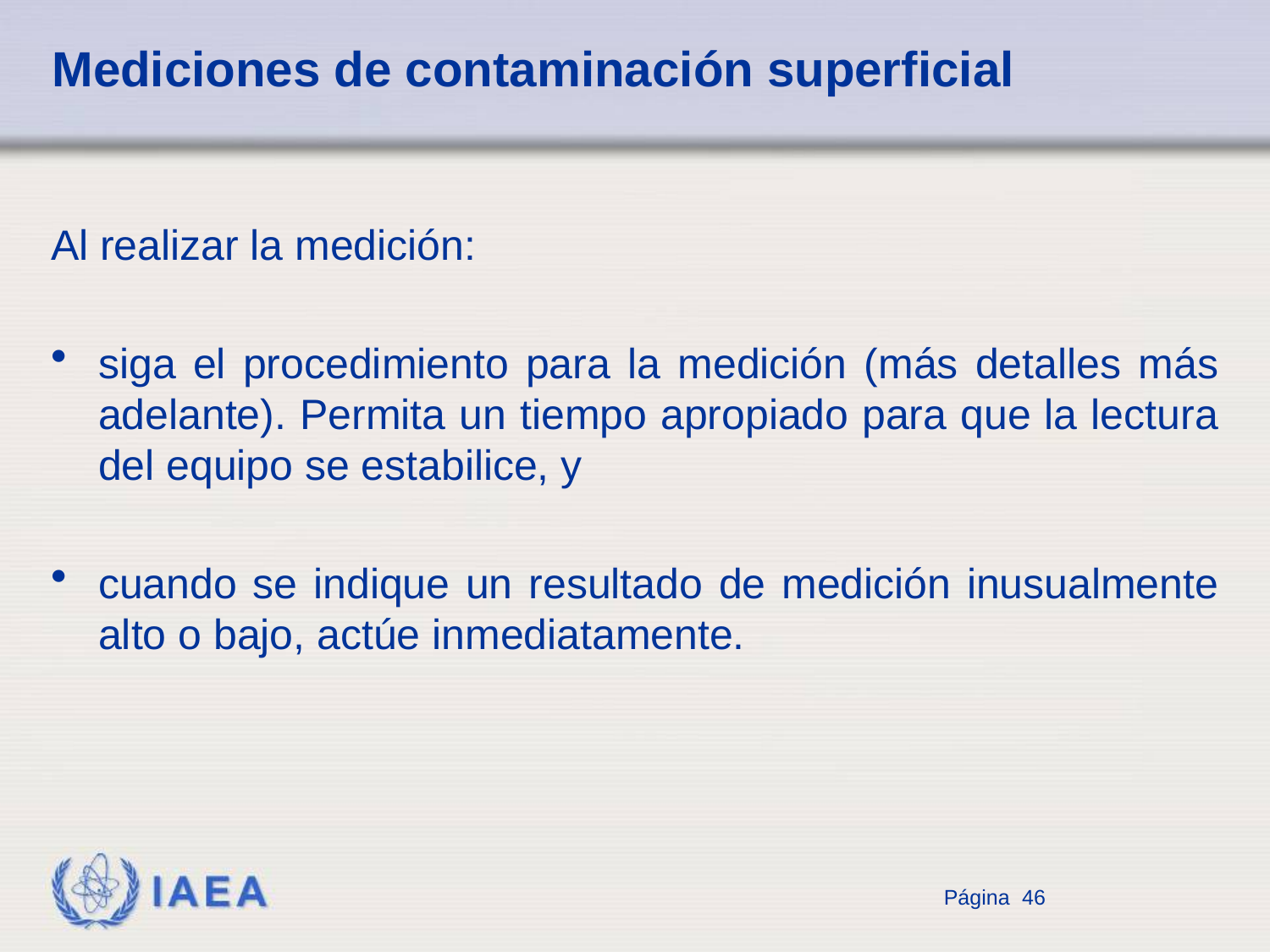

# Mediciones de contaminación superficial
Al realizar la medición:

siga el procedimiento para la medición (más detalles más adelante). Permita un tiempo apropiado para que la lectura del equipo se estabilice, y

cuando se indique un resultado de medición inusualmente alto o bajo, actúe inmediatamente.